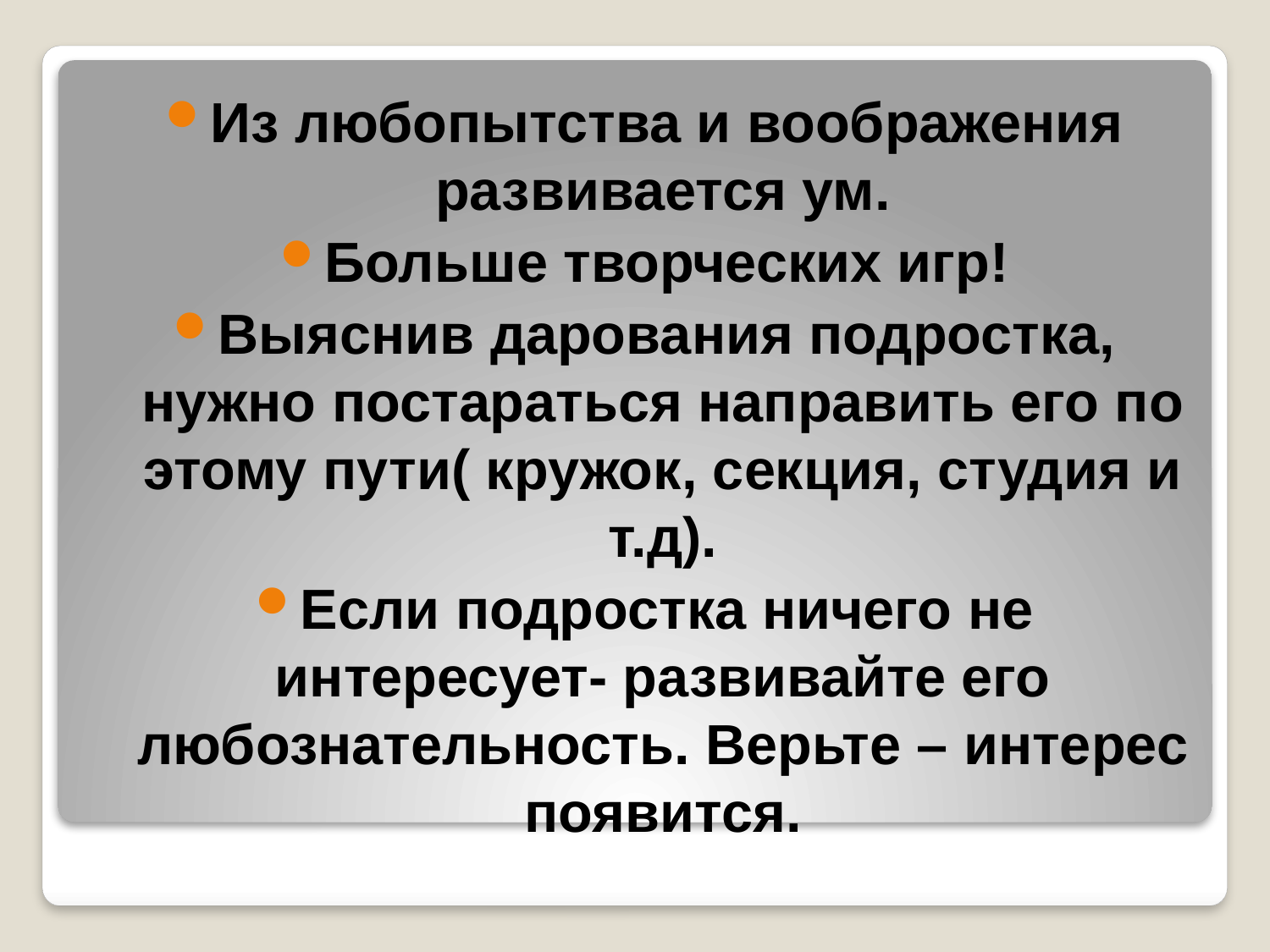

Из любопытства и воображения развивается ум.
Больше творческих игр!
Выяснив дарования подростка, нужно постараться направить его по этому пути( кружок, секция, студия и т.д).
Если подростка ничего не интересует- развивайте его любознательность. Верьте – интерес появится.
#